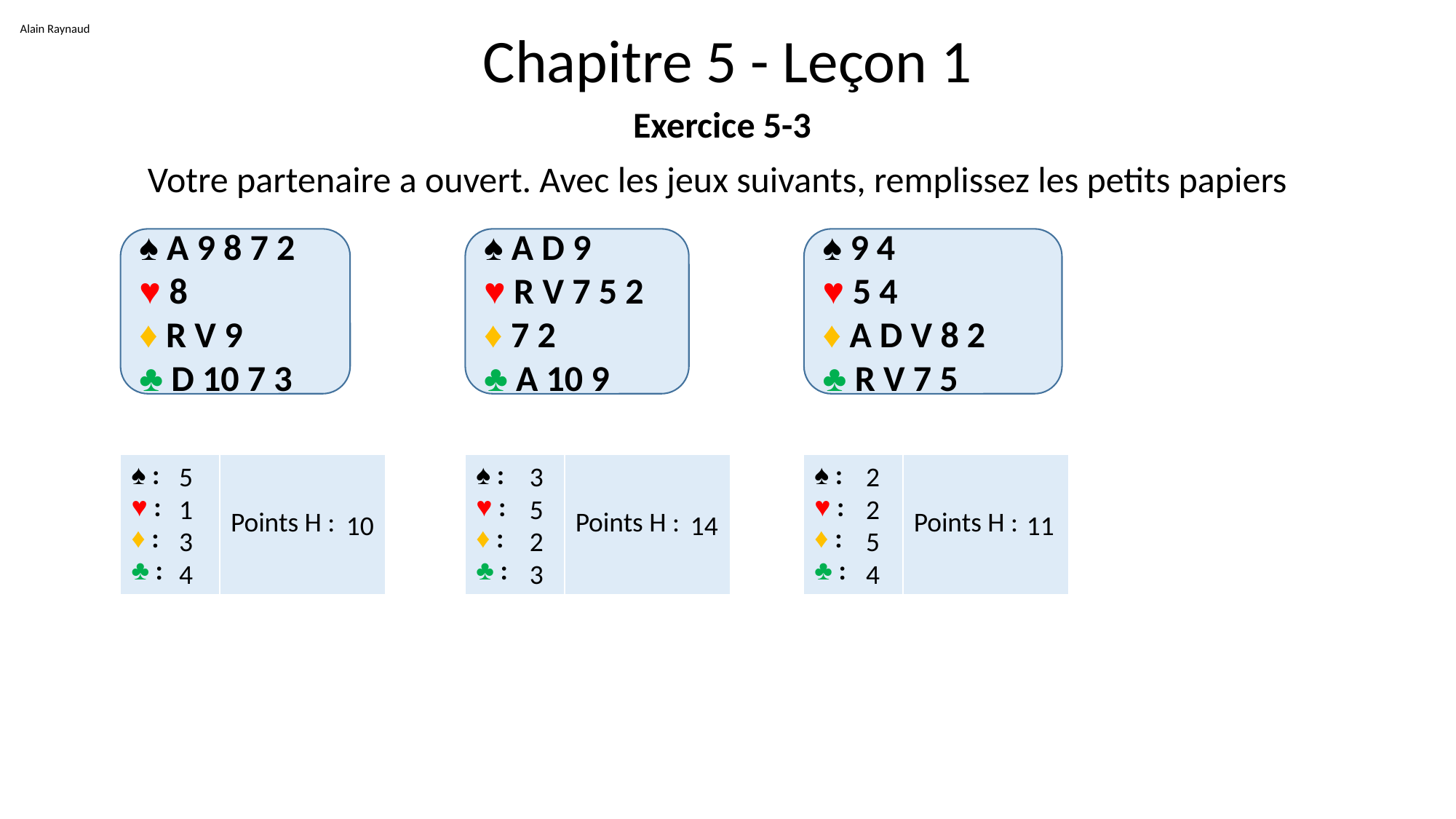

Alain Raynaud
# Chapitre 5 - Leçon 1
Exercice 5-3
	Votre partenaire a ouvert. Avec les jeux suivants, remplissez les petits papiers
♠ A 9 8 7 2
♥ 8
♦ R V 9
♣ D 10 7 3
♠ A D 9
♥ R V 7 5 2
♦ 7 2
♣ A 10 9
♠ 9 4
♥ 5 4
♦ A D V 8 2
♣ R V 7 5
| ♠ : ♥ : ♦ : ♣ : | Points H : |
| --- | --- |
5
| ♠ : ♥ : ♦ : ♣ : | Points H : |
| --- | --- |
3
2
| ♠ : ♥ : ♦ : ♣ : | Points H : |
| --- | --- |
1
5
2
10
14
11
3
2
5
4
3
4